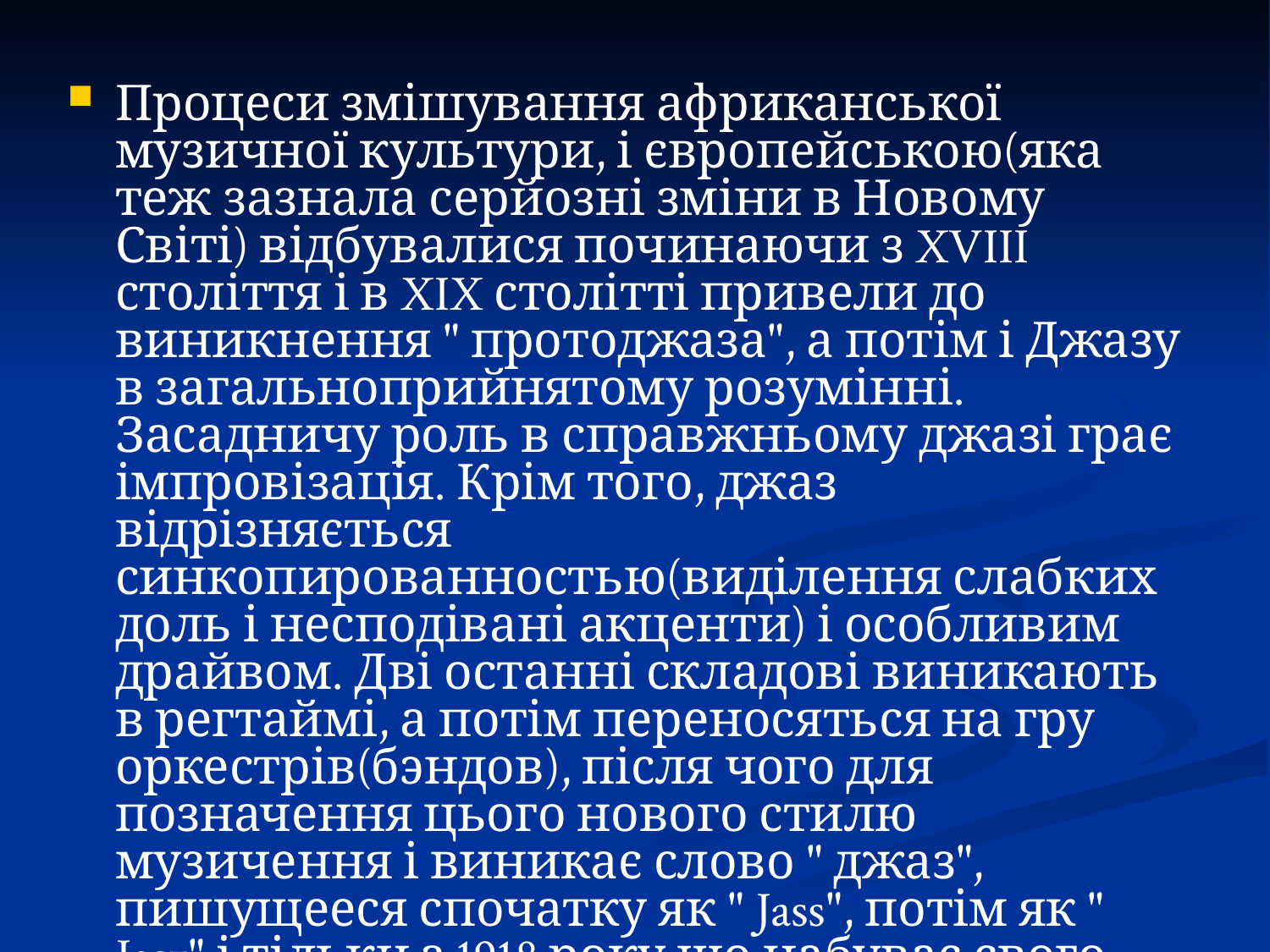

Процеси змішування африканської музичної культури, і європейською(яка теж зазнала серйозні зміни в Новому Світі) відбувалися починаючи з XVIII століття і в XIX столітті привели до виникнення " протоджаза", а потім і Джазу в загальноприйнятому розумінні. Засадничу роль в справжньому джазі грає імпровізація. Крім того, джаз відрізняється синкопированностью(виділення слабких доль і несподівані акценти) і особливим драйвом. Дві останні складові виникають в регтаймі, а потім переносяться на гру оркестрів(бэндов), після чого для позначення цього нового стилю музичення і виникає слово " джаз", пишущееся спочатку як " Jass", потім як " Jasz" і тільки з 1918 року що набуває свого сучасного вигляду. Крім того, багато напрямів джазу відрізняються особливою технікою виконання :
" розгойдуванням" або свінгом.